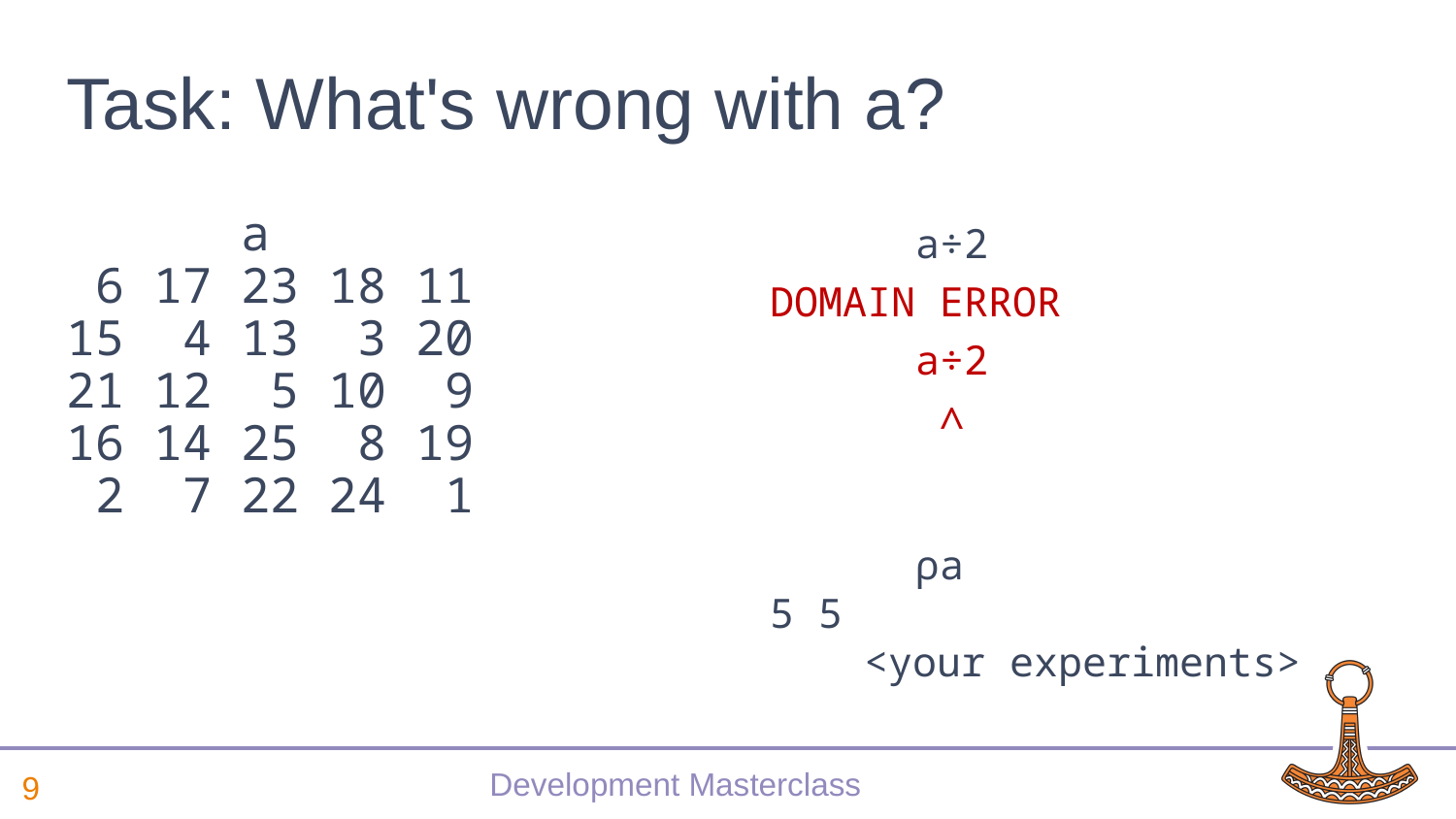

# Task: What's wrong with a?
      a
 6 17 23 18 11
15  4 13  3 20
21 12  5 10  9
16 14 25  8 19
 2  7 22 24  1

      a÷2
DOMAIN ERROR
      a÷2
       ∧

      ⍴a
5 5
<your experiments>